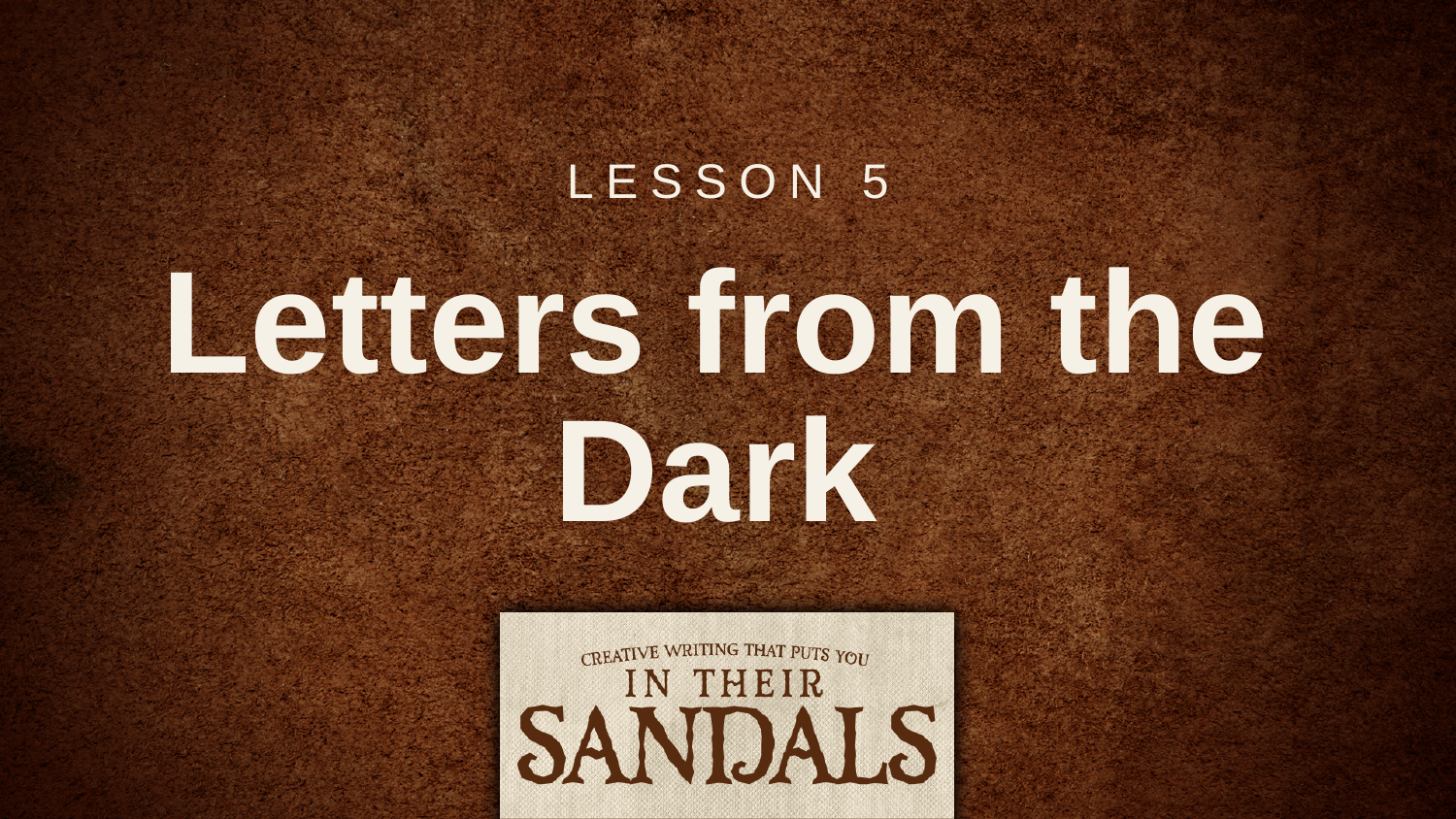

LESSON 5
# Letters from the Dark